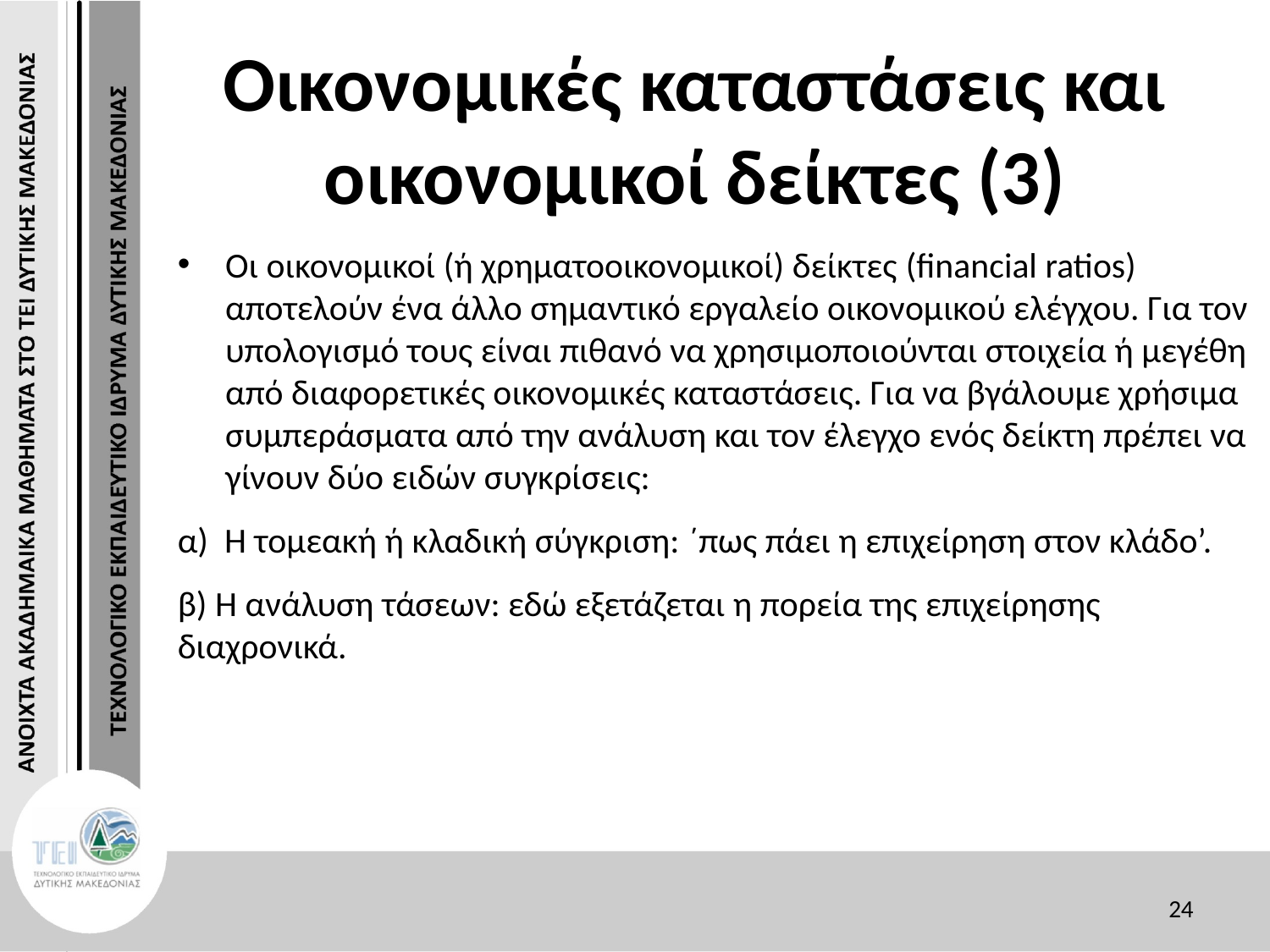

# Οικονομικές καταστάσεις και οικονομικοί δείκτες (3)
Οι οικονομικοί (ή χρηματοοικονομικοί) δείκτες (financial ratios) αποτελούν ένα άλλο σημαντικό εργαλείο οικονομικού ελέγχου. Για τον υπολογισμό τους είναι πιθανό να χρησιμοποιούνται στοιχεία ή μεγέθη από διαφορετικές οικονομικές καταστάσεις. Για να βγάλουμε χρήσιμα συμπεράσματα από την ανάλυση και τον έλεγχο ενός δείκτη πρέπει να γίνουν δύο ειδών συγκρίσεις:
α)  Η τομεακή ή κλαδική σύγκριση: ΄πως πάει η επιχείρηση στον κλάδο’.
β) Η ανάλυση τάσεων: εδώ εξετάζεται η πορεία της επιχείρησης διαχρονικά.
24